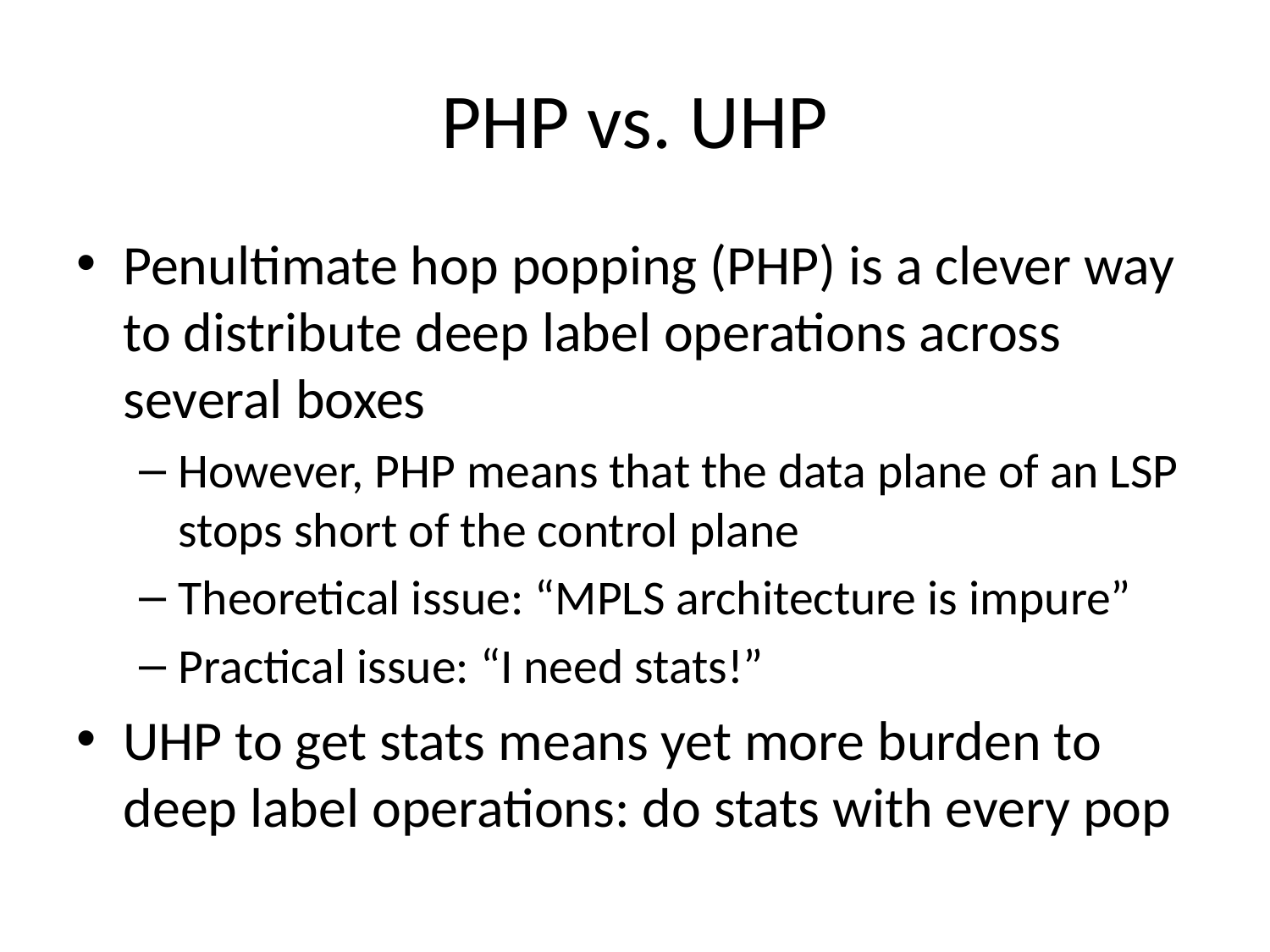

# PHP vs. UHP
Penultimate hop popping (PHP) is a clever way to distribute deep label operations across several boxes
However, PHP means that the data plane of an LSP stops short of the control plane
Theoretical issue: “MPLS architecture is impure”
Practical issue: “I need stats!”
UHP to get stats means yet more burden to deep label operations: do stats with every pop